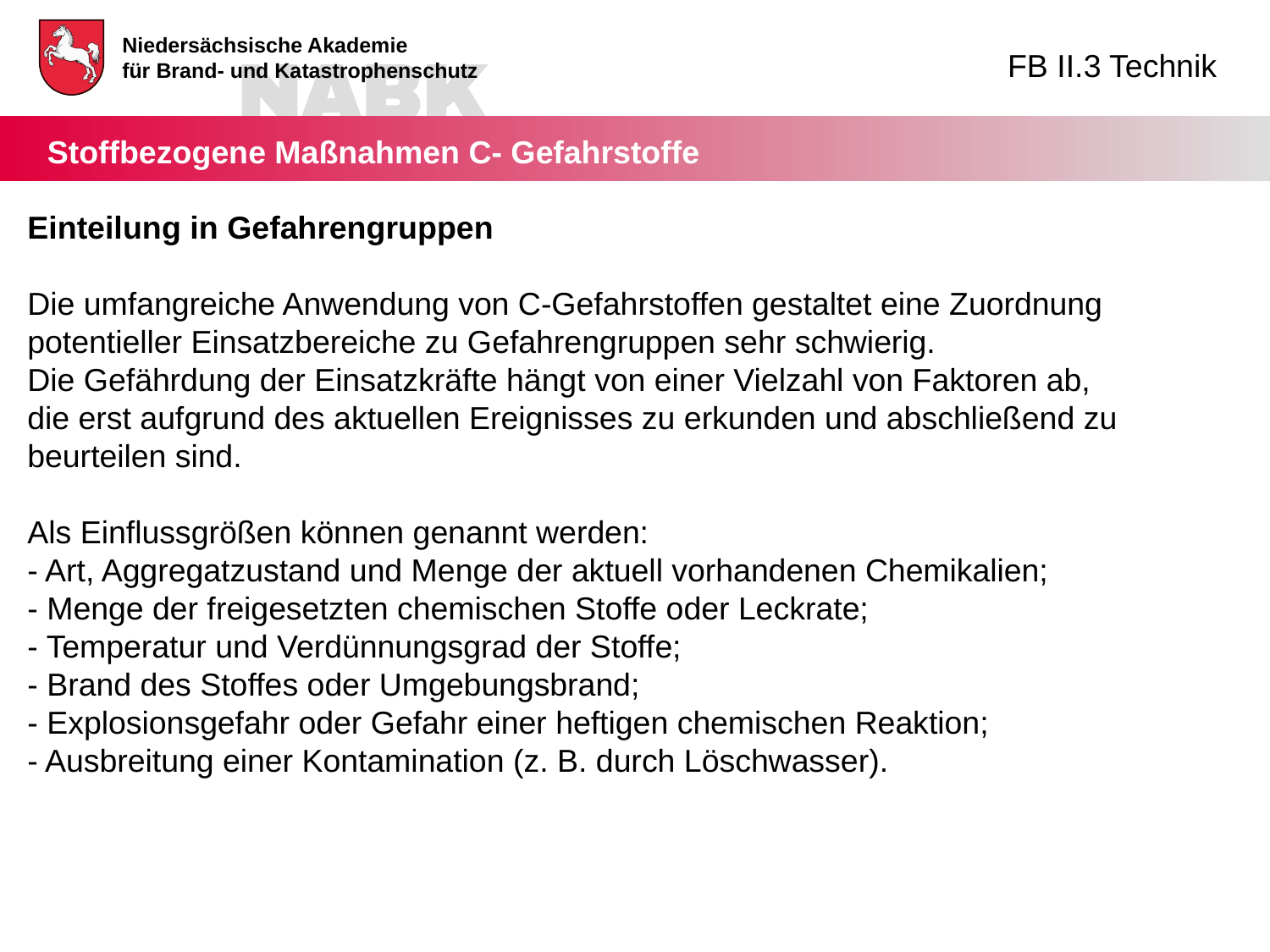

Einteilung in Gefahrengruppen

Die umfangreiche Anwendung von C-Gefahrstoffen gestaltet eine Zuordnung
potentieller Einsatzbereiche zu Gefahrengruppen sehr schwierig.
Die Gefährdung der Einsatzkräfte hängt von einer Vielzahl von Faktoren ab, die erst aufgrund des aktuellen Ereignisses zu erkunden und abschließend zu beurteilen sind.

Als Einflussgrößen können genannt werden:
- Art, Aggregatzustand und Menge der aktuell vorhandenen Chemikalien;
- Menge der freigesetzten chemischen Stoffe oder Leckrate;
- Temperatur und Verdünnungsgrad der Stoffe;
- Brand des Stoffes oder Umgebungsbrand;
- Explosionsgefahr oder Gefahr einer heftigen chemischen Reaktion;
- Ausbreitung einer Kontamination (z. B. durch Löschwasser).